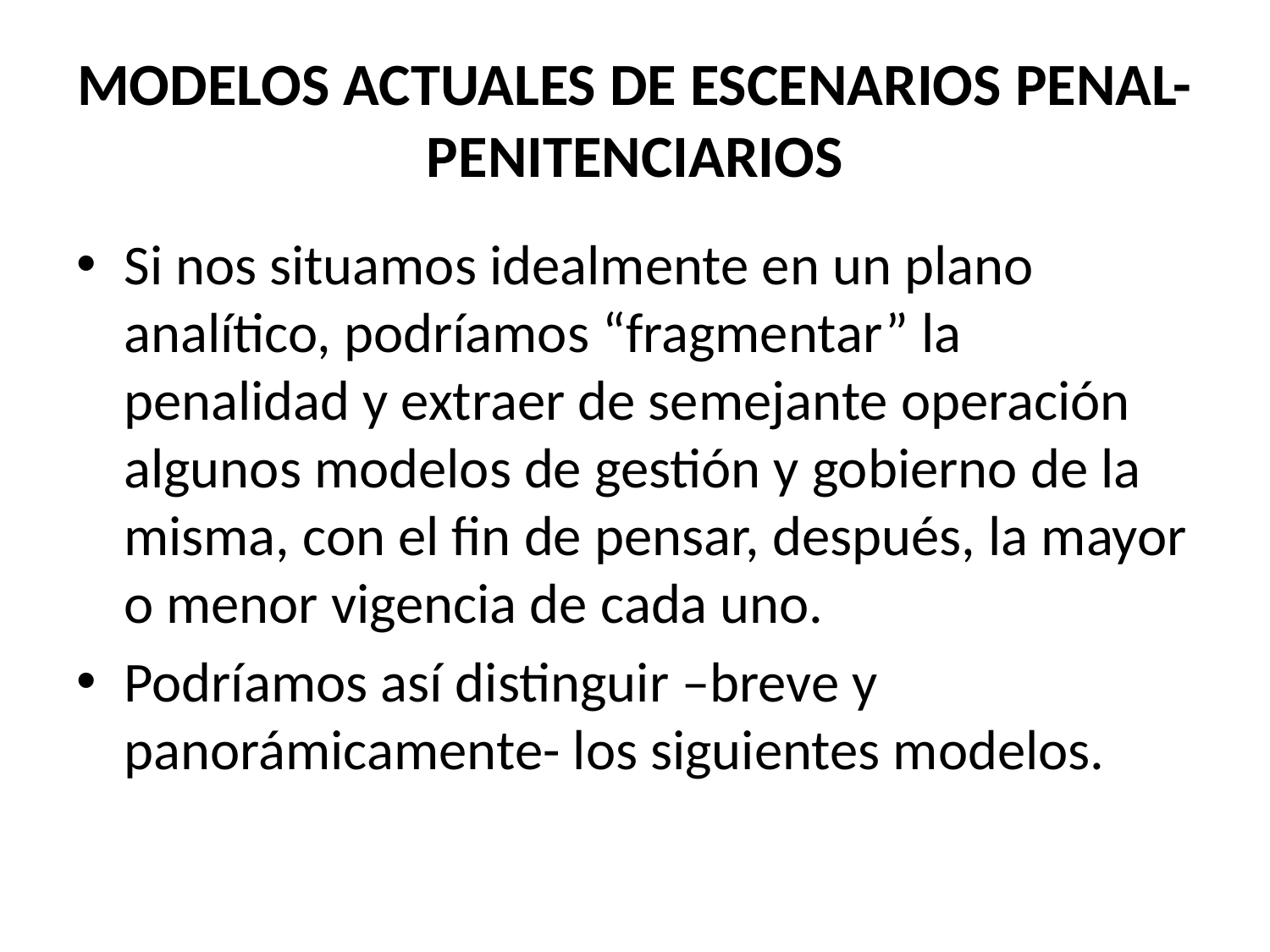

# MODELOS ACTUALES DE ESCENARIOS PENAL-PENITENCIARIOS
Si nos situamos idealmente en un plano analítico, podríamos “fragmentar” la penalidad y extraer de semejante operación algunos modelos de gestión y gobierno de la misma, con el fin de pensar, después, la mayor o menor vigencia de cada uno.
Podríamos así distinguir –breve y panorámicamente- los siguientes modelos.